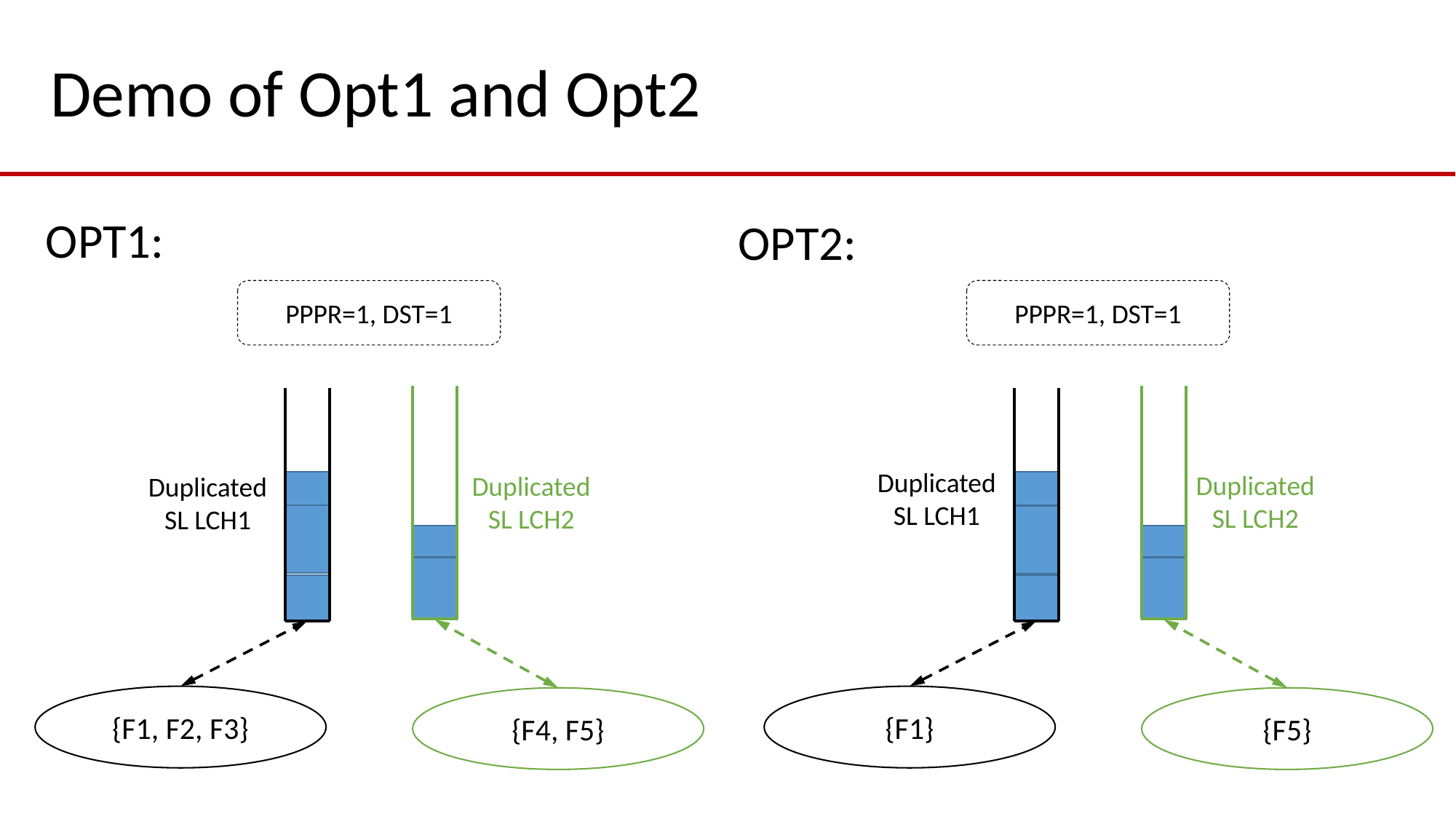

# Demo of Opt1 and Opt2
OPT1:
OPT2:
PPPR=1, DST=1
PPPR=1, DST=1
Duplicated SL LCH1
Duplicated SL LCH2
Duplicated SL LCH2
Duplicated SL LCH1

{F1, F2, F3}
{F1}
{F4, F5}
{F5}